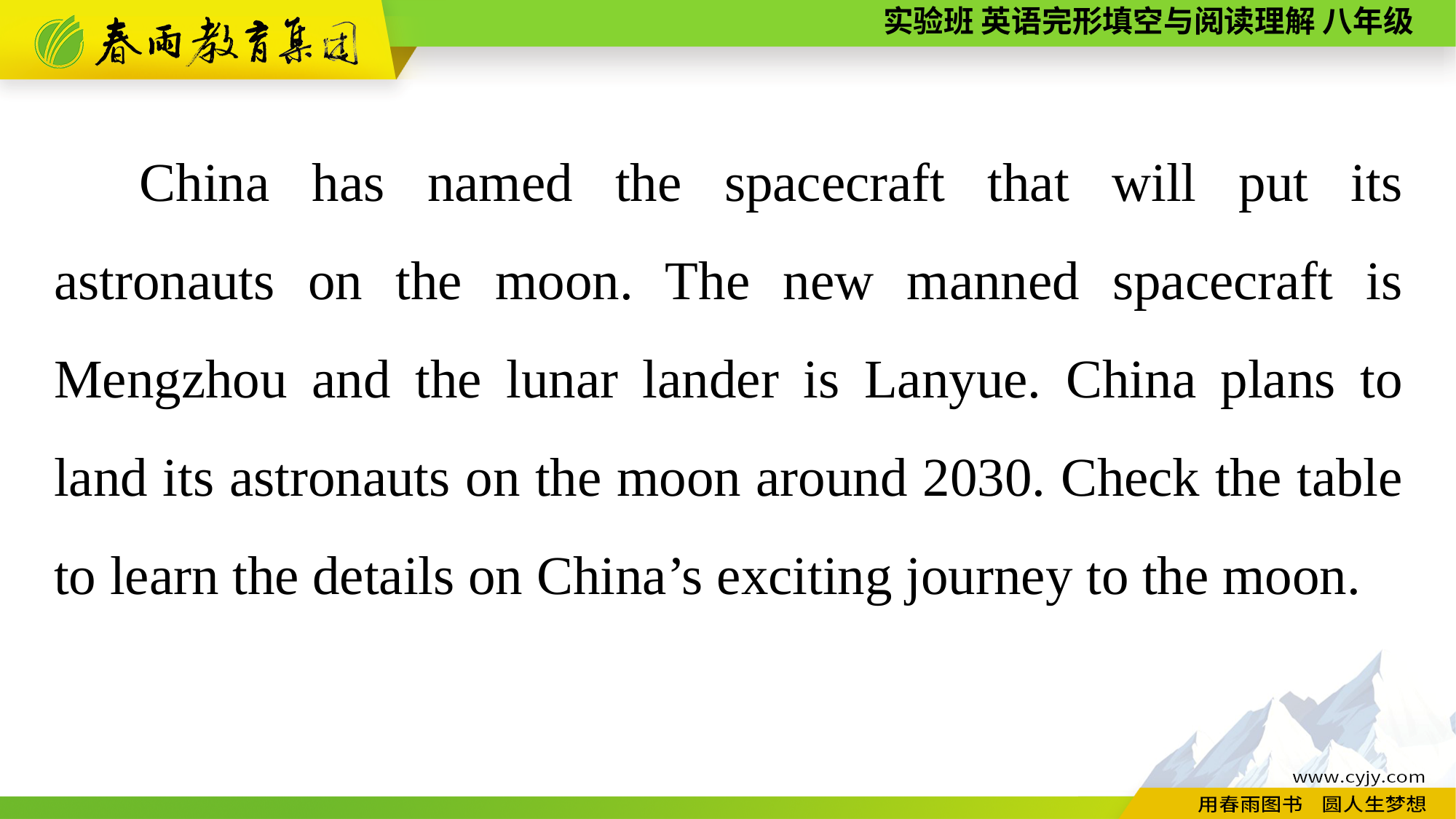

China has named the spacecraft that will put its astronauts on the moon. The new manned spacecraft is Mengzhou and the lunar lander is Lanyue. China plans to land its astronauts on the moon around 2030. Check the table to learn the details on China’s exciting journey to the moon.